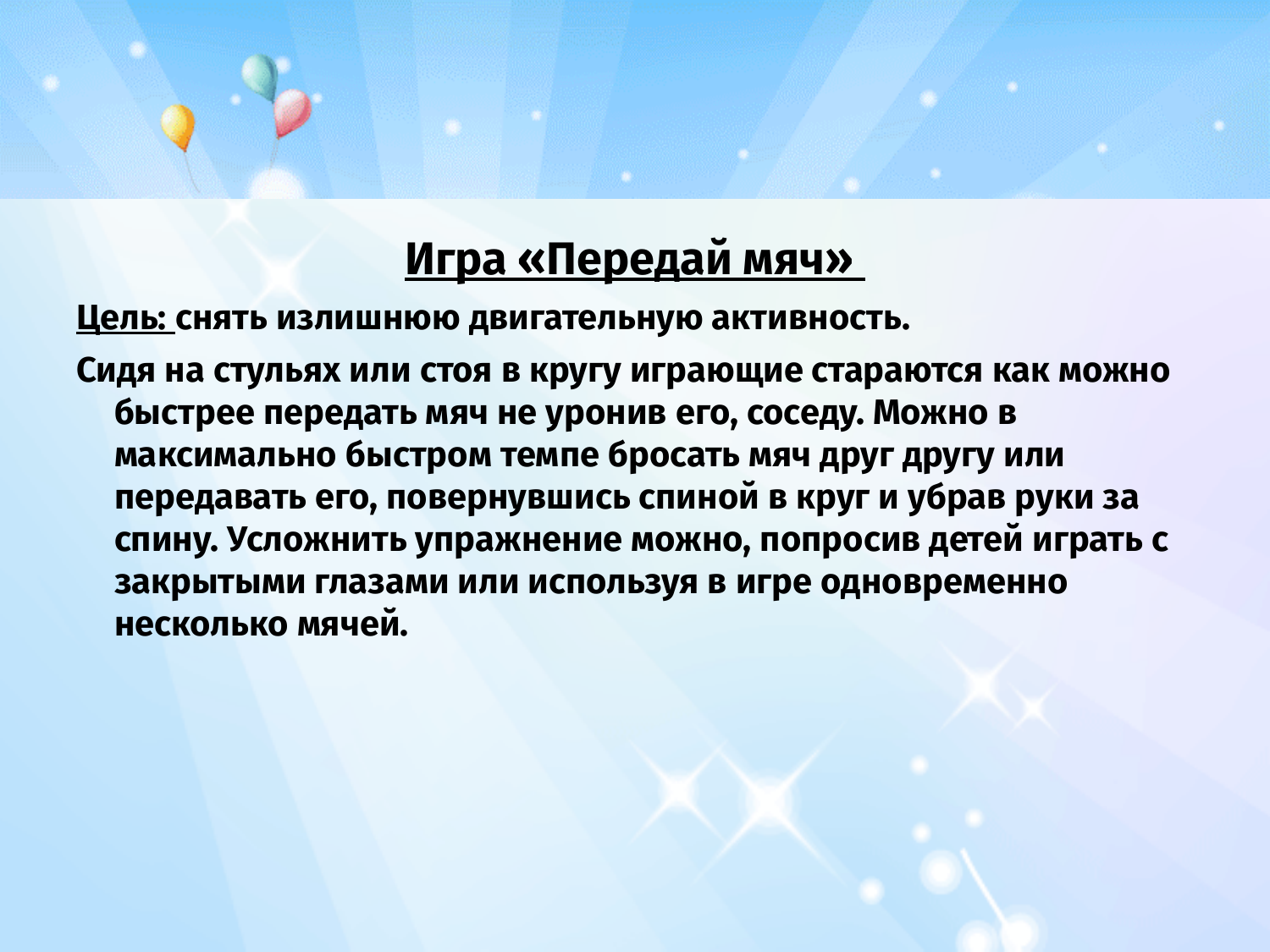

Игра «Передай мяч»
Цель: снять излишнюю двигательную активность.
Сидя на стульях или стоя в кругу играющие стараются как можно быстрее передать мяч не уронив его, соседу. Можно в максимально быстром темпе бросать мяч друг другу или передавать его, повернувшись спиной в круг и убрав руки за спину. Усложнить упражнение можно, попросив детей играть с закрытыми глазами или используя в игре одновременно несколько мячей.